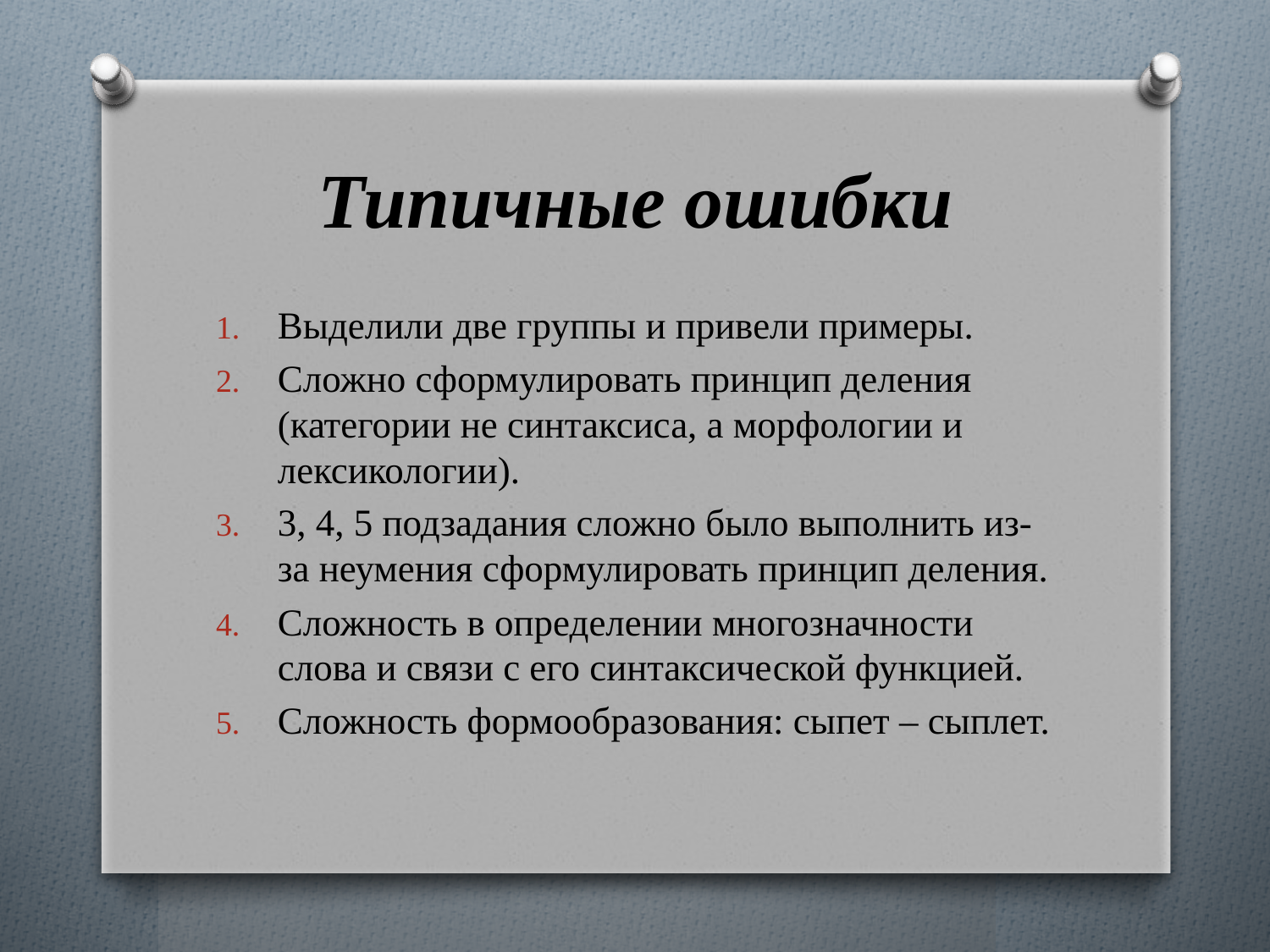

# Типичные ошибки
Выделили две группы и привели примеры.
Сложно сформулировать принцип деления (категории не синтаксиса, а морфологии и лексикологии).
3, 4, 5 подзадания сложно было выполнить из-за неумения сформулировать принцип деления.
Сложность в определении многозначности слова и связи с его синтаксической функцией.
Сложность формообразования: сыпет – сыплет.